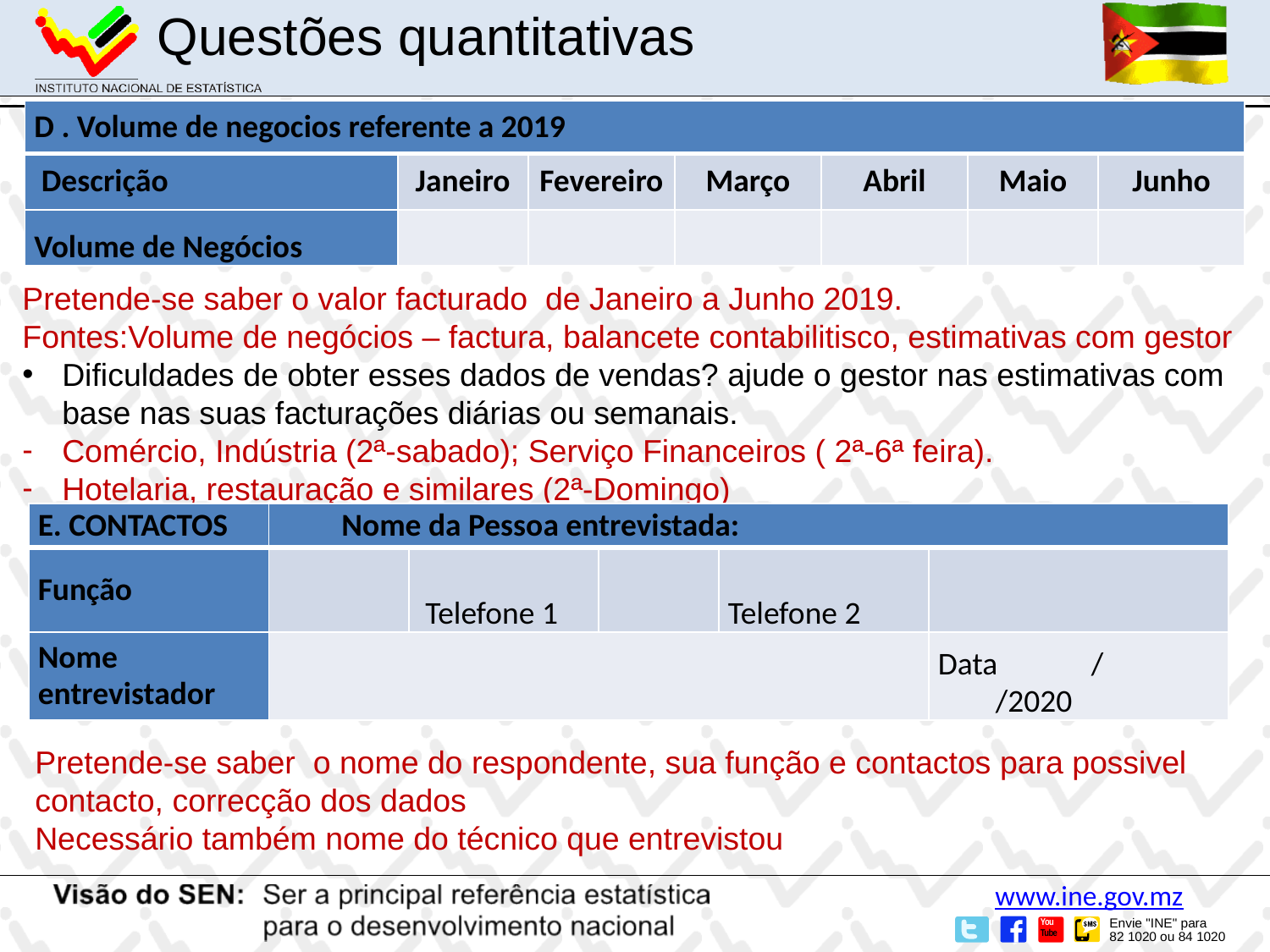

Questões quantitativas
| D . Volume de negocios referente a 2019 |  |  |  |  |  |  |
| --- | --- | --- | --- | --- | --- | --- |
| Descrição | Janeiro | Fevereiro | Março | Abril | Maio | Junho |
| Volume de Negócios |  |  |  |  |  |  |
Pretende-se saber o valor facturado  de Janeiro a Junho 2019.
Fontes:Volume de negócios – factura, balancete contabilitisco, estimativas com gestor
Dificuldades de obter esses dados de vendas? ajude o gestor nas estimativas com base nas suas facturações diárias ou semanais.
Comércio, Indústria (2ª-sabado); Serviço Financeiros ( 2ª-6ª feira).
Hotelaria, restauração e similares (2ª-Domingo)
| E. CONTACTOS | Nome da Pessoa entrevistada: |  |  |  |  |
| --- | --- | --- | --- | --- | --- |
| Função |  | Telefone 1 |  | Telefone 2 |  |
| Nome entrevistador |  |  |  |  | Data / /2020 |
Pretende-se saber  o nome do respondente, sua função e contactos para possivel contacto, correcção dos dados
Necessário também nome do técnico que entrevistou